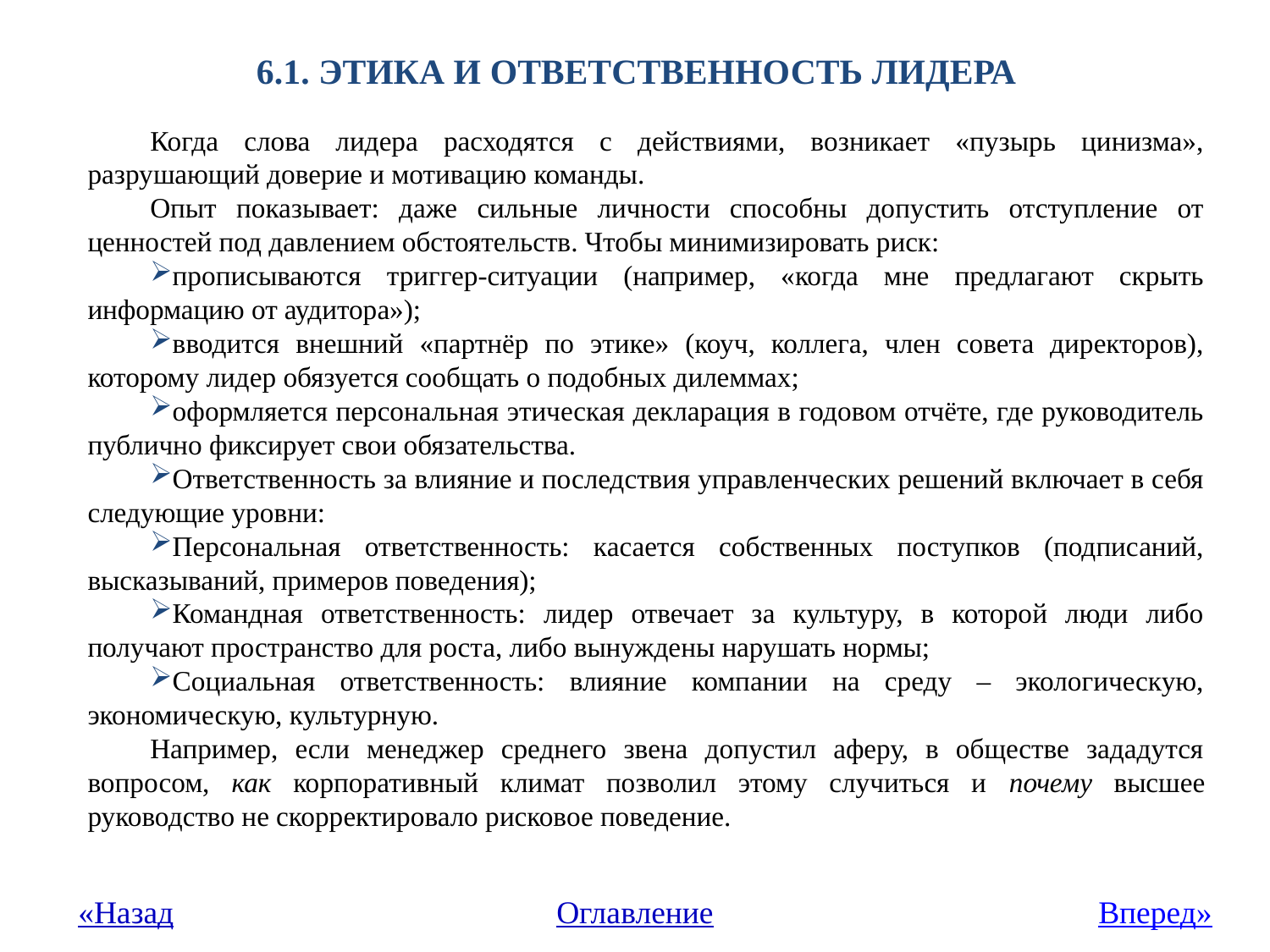

# 6.1. ЭТИКА И ОТВЕТСТВЕННОСТЬ ЛИДЕРА
Когда слова лидера расходятся с действиями, возникает «пузырь цинизма», разрушающий доверие и мотивацию команды.
Опыт показывает: даже сильные личности способны допустить отступление от ценностей под давлением обстоятельств. Чтобы минимизировать риск:
прописываются триггер‑ситуации (например, «когда мне предлагают скрыть информацию от аудитора»);
вводится внешний «партнёр по этике» (коуч, коллега, член совета директоров), которому лидер обязуется сообщать о подобных дилеммах;
оформляется персональная этическая декларация в годовом отчёте, где руководитель публично фиксирует свои обязательства.
Ответственность за влияние и последствия управленческих решений включает в себя следующие уровни:
Персональная ответственность: касается собственных поступков (подписаний, высказываний, примеров поведения);
Командная ответственность: лидер отвечает за культуру, в которой люди либо получают пространство для роста, либо вынуждены нарушать нормы;
Социальная ответственность: влияние компании на среду – экологическую, экономическую, культурную.
Например, если менеджер среднего звена допустил аферу, в обществе зададутся вопросом, как корпоративный климат позволил этому случиться и почему высшее руководство не скорректировало рисковое поведение.

«Назад
Оглавление
Вперед»